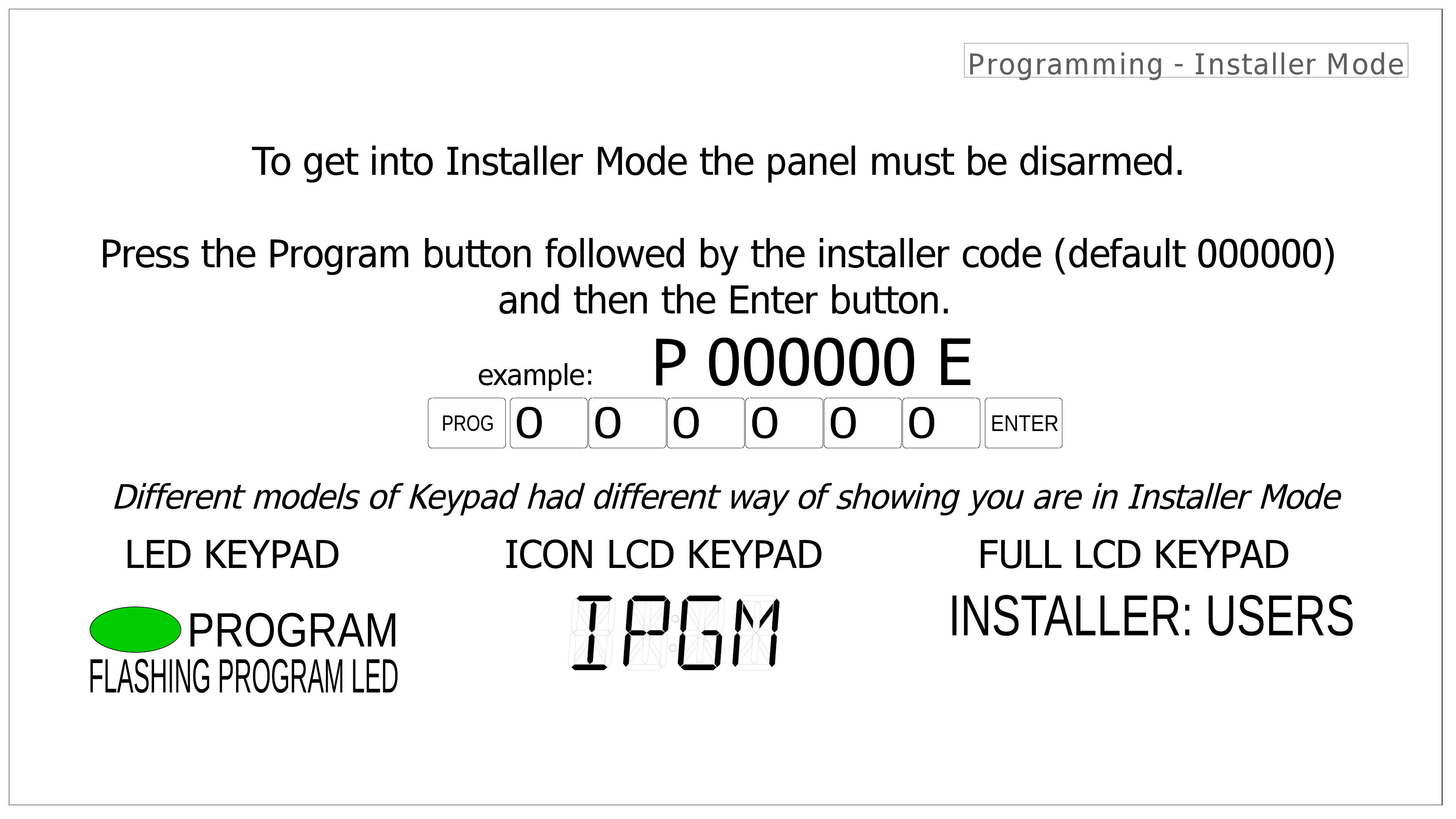

Programming - Installer Mode
To get into Installer Mode the panel must be disarmed.

Press the Program button followed by the installer code (default 000000)
and then the Enter button.
example:	P 000000 E

Different models of Keypad had different way of showing you are in Installer Mode

PROG

0

0

0

0

0

0

ENTER
LED KEYPAD
ICON LCD KEYPAD
FULL LCD KEYPAD
INSTALLER: USERS

PROGRAM
FLASHING PROGRAM LED